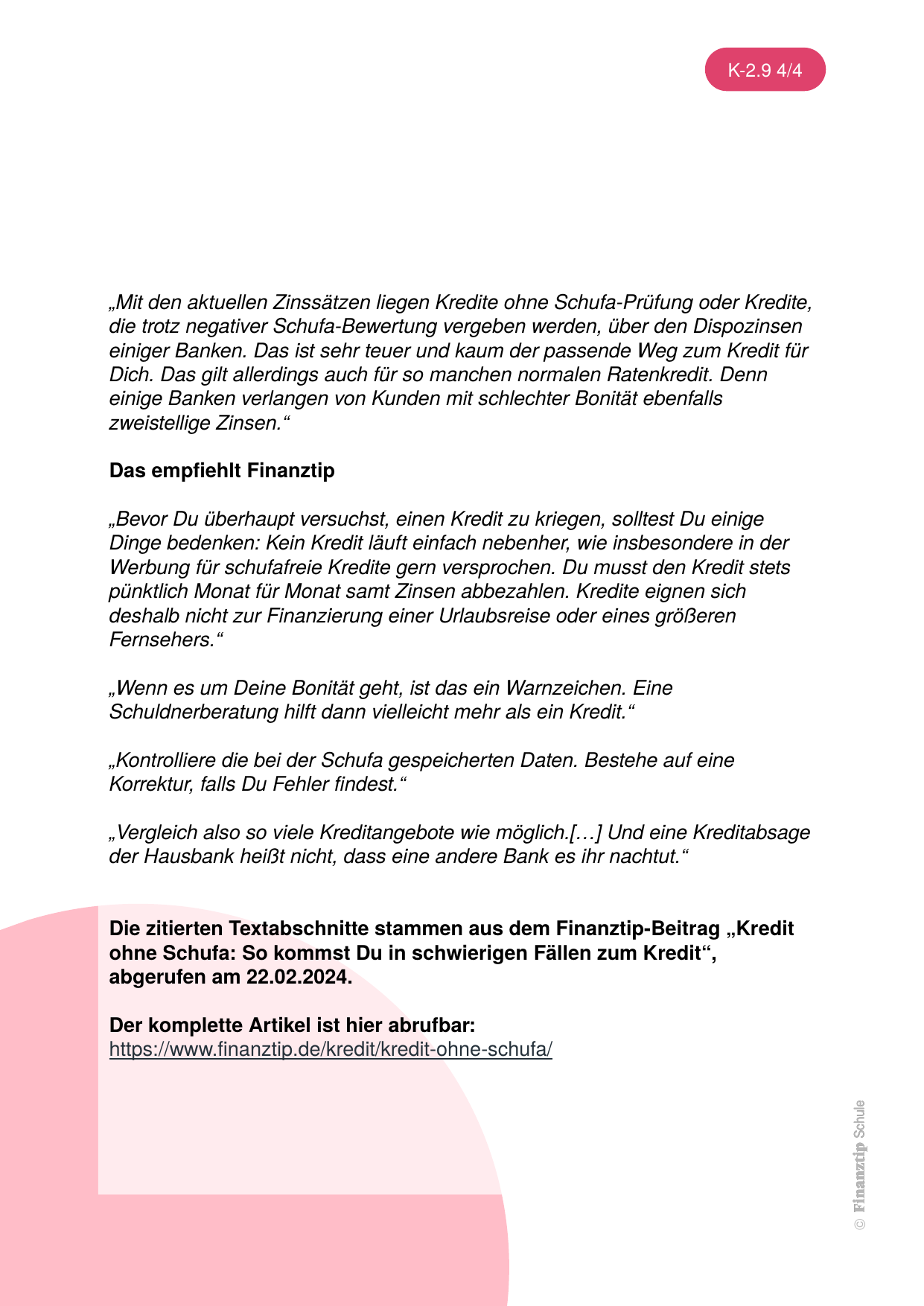

„Mit den aktuellen Zinssätzen liegen Kredite ohne Schufa-Prüfung oder Kredite, die trotz negativer Schufa-Bewertung vergeben werden, über den Dispozinsen einiger Banken. Das ist sehr teuer und kaum der passende Weg zum Kredit für Dich. Das gilt allerdings auch für so manchen normalen Ratenkredit. Denn einige Banken verlangen von Kunden mit schlechter Bonität ebenfalls zweistellige Zinsen.“

Das empfiehlt Finanztip

„Bevor Du überhaupt versuchst, einen Kredit zu kriegen, solltest Du einige Dinge bedenken: Kein Kredit läuft einfach nebenher, wie insbesondere in der Werbung für schufafreie Kredite gern versprochen. Du musst den Kredit stets pünktlich Monat für Monat samt Zinsen abbezahlen. Kredite eignen sich deshalb nicht zur Finanzierung einer Urlaubsreise oder eines größeren Fernsehers.“

„Wenn es um Deine Bonität geht, ist das ein Warnzeichen. Eine Schuldnerberatung hilft dann vielleicht mehr als ein Kredit.“

„Kontrolliere die bei der Schufa gespeicherten Daten. Bestehe auf eine Korrektur, falls Du Fehler findest.“

„Vergleich also so viele Kreditangebote wie möglich.[…] Und eine Kreditabsage der Hausbank heißt nicht, dass eine andere Bank es ihr nachtut.“

Die zitierten Textabschnitte stammen aus dem Finanztip-Beitrag „Kredit ohne Schufa: So kommst Du in schwierigen Fällen zum Kredit“, abgerufen am 22.02.2024.

Der komplette Artikel ist hier abrufbar:
https://www.finanztip.de/kredit/kredit-ohne-schufa/